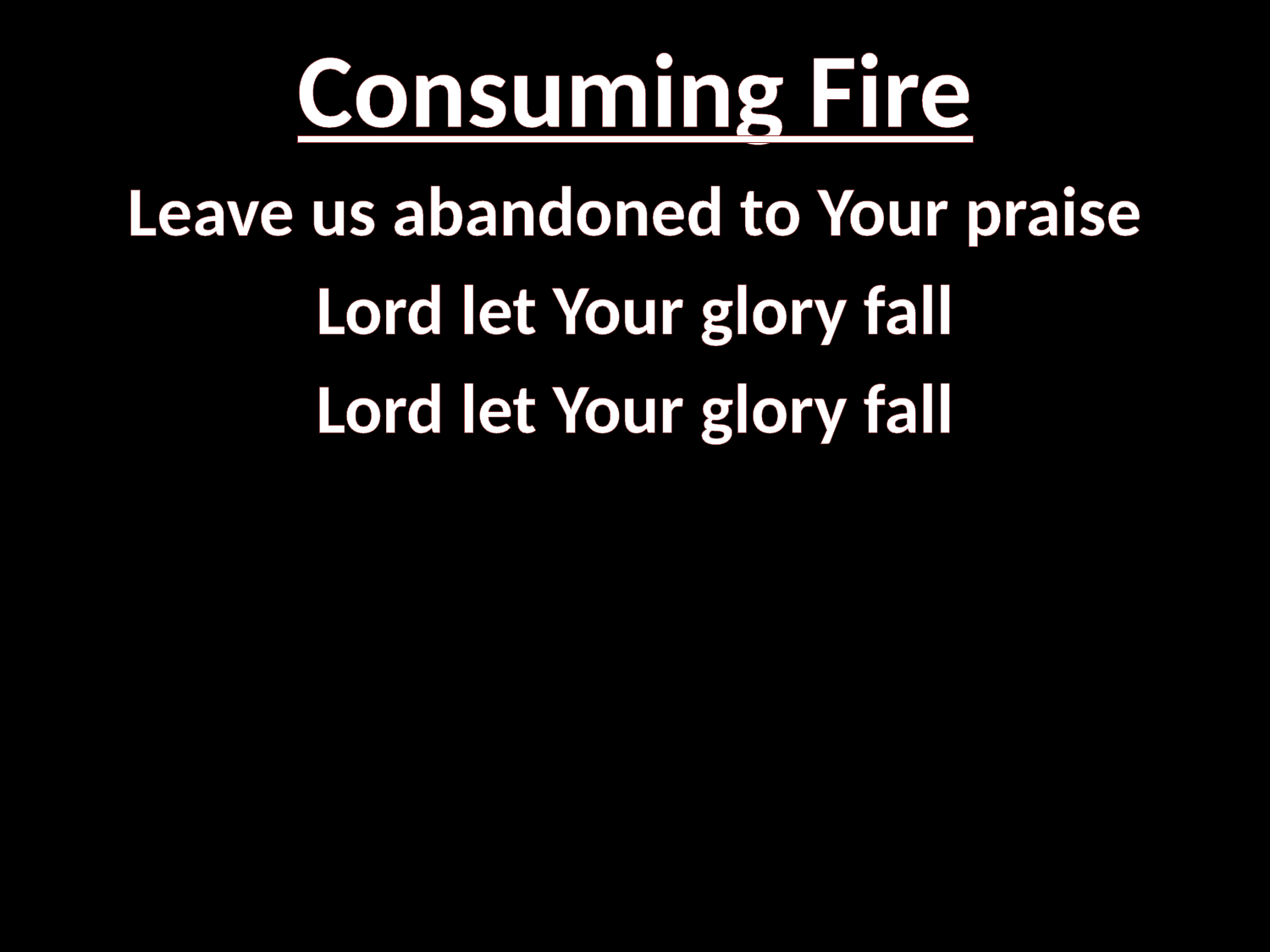

# Consuming Fire
Leave us abandoned to Your praise
Lord let Your glory fall
Lord let Your glory fall